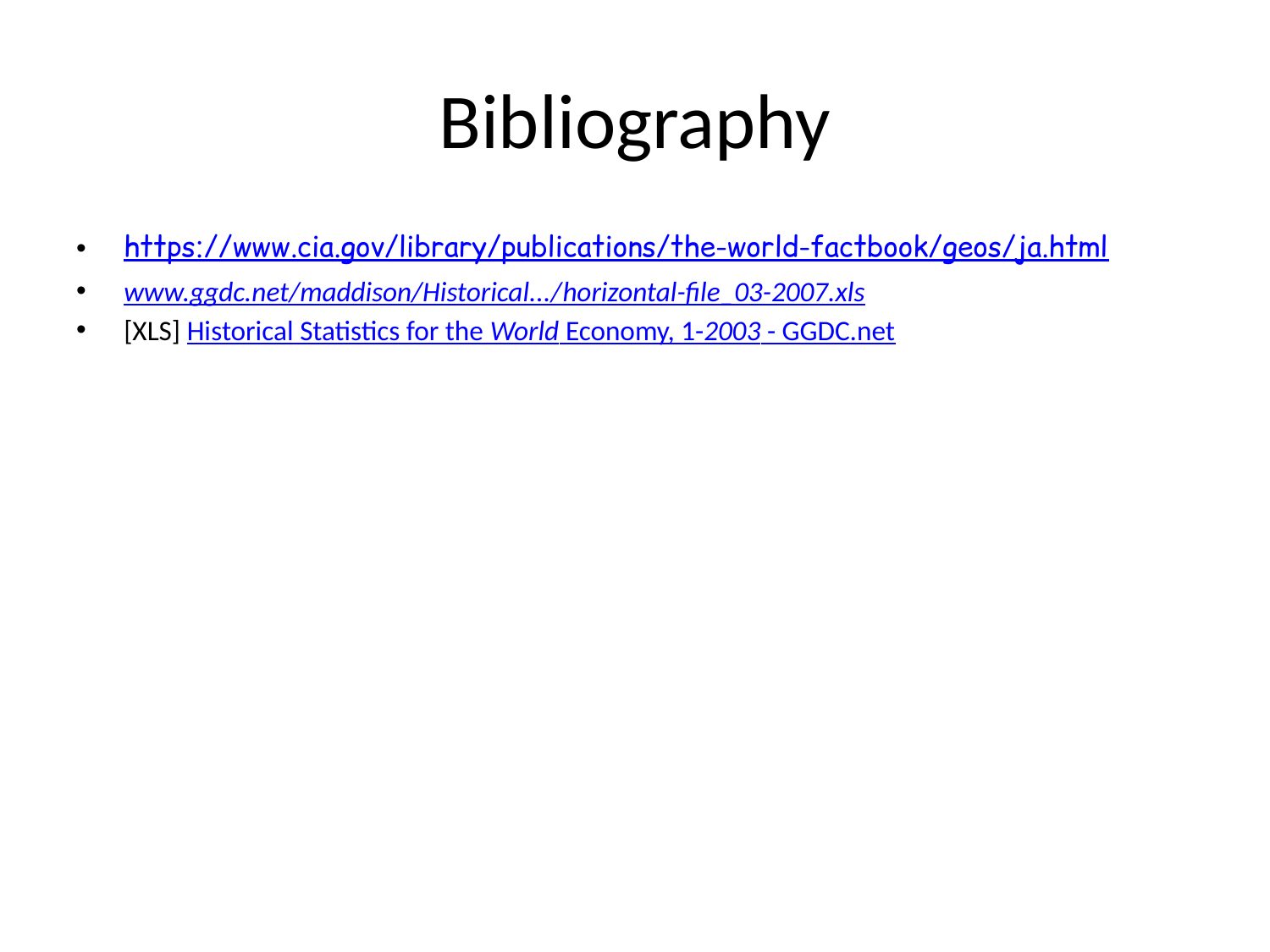

# Bibliography
https://www.cia.gov/library/publications/the-world-factbook/geos/ja.html
www.ggdc.net/maddison/Historical.../horizontal-file_03-2007.xls
[XLS] Historical Statistics for the World Economy, 1-2003 - GGDC.net